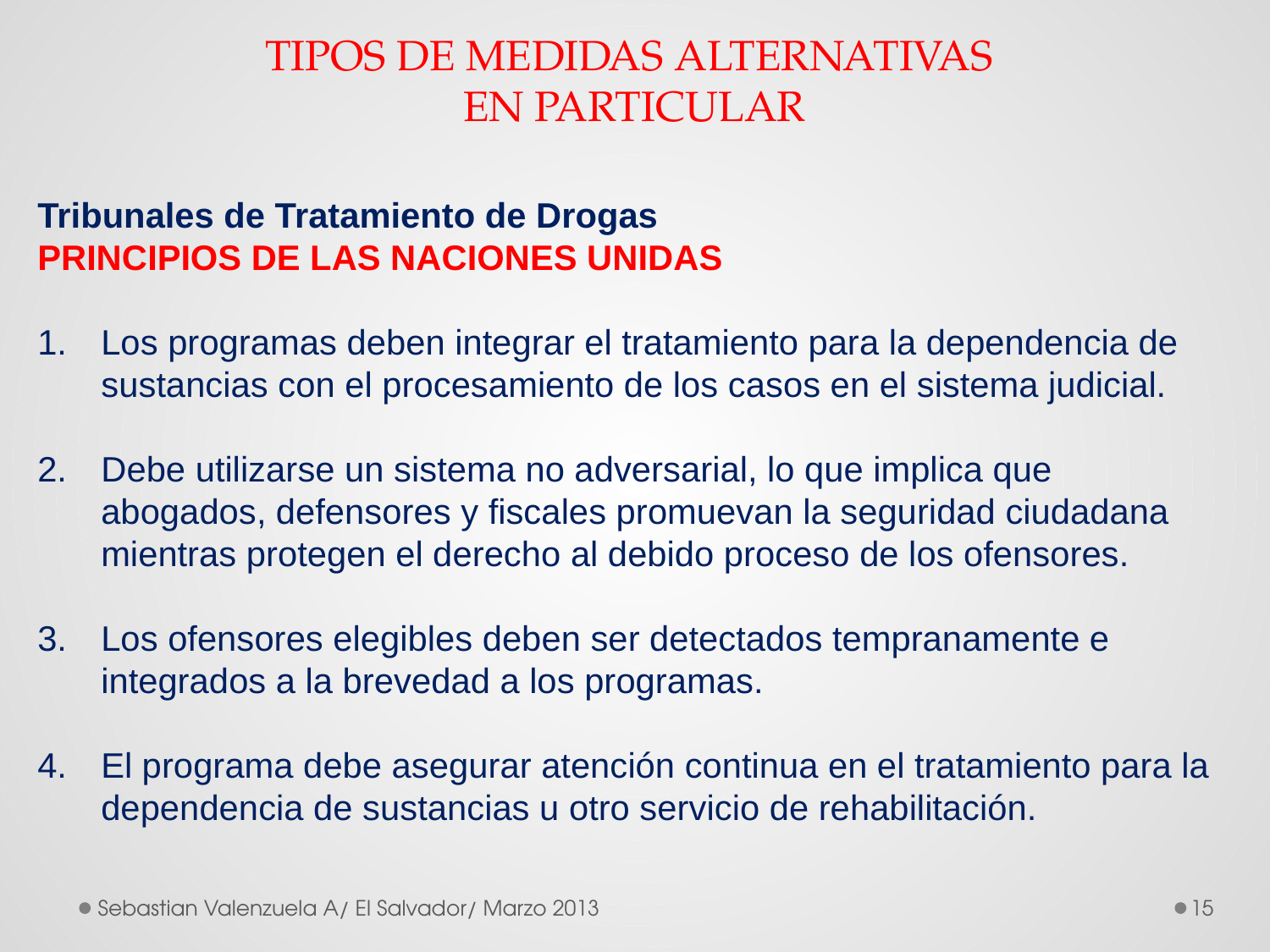

# TIPOS DE MEDIDAS ALTERNATIVAS EN PARTICULAR
Tribunales de Tratamiento de Drogas
PRINCIPIOS DE LAS NACIONES UNIDAS

Los programas deben integrar el tratamiento para la dependencia de sustancias con el procesamiento de los casos en el sistema judicial.

Debe utilizarse un sistema no adversarial, lo que implica que abogados, defensores y fiscales promuevan la seguridad ciudadana mientras protegen el derecho al debido proceso de los ofensores.

Los ofensores elegibles deben ser detectados tempranamente e integrados a la brevedad a los programas.

El programa debe asegurar atención continua en el tratamiento para la dependencia de sustancias u otro servicio de rehabilitación.

Sebastian Valenzuela A/ El Salvador/ Marzo 2013
15